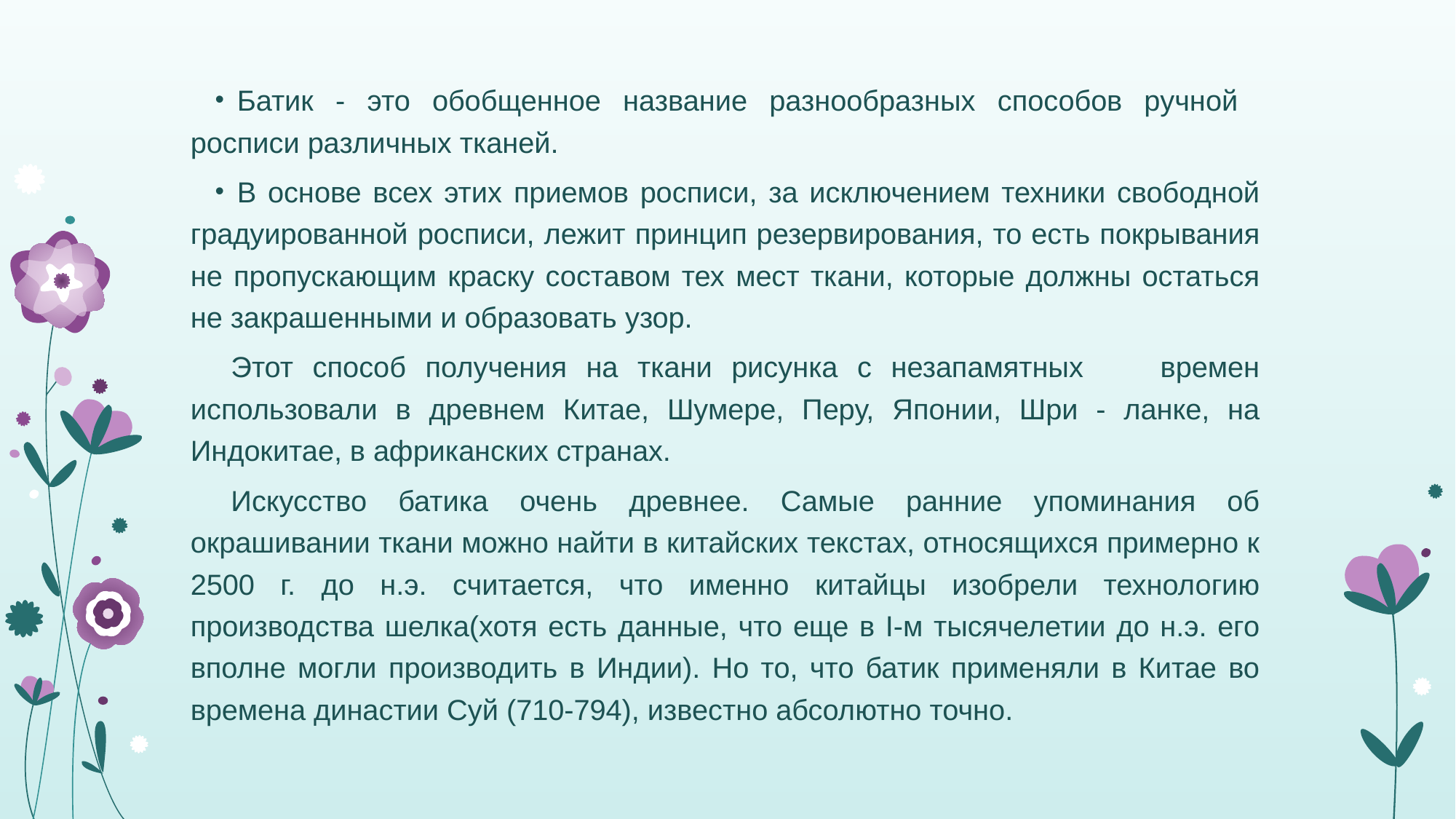

Батик - это обобщенное название разнообразных способов ручной  росписи различных тканей.
В основе всех этих приемов росписи, за исключением техники свободной градуированной росписи, лежит принцип резервирования, то есть покрывания не пропускающим краску составом тех мест ткани, которые должны остаться не закрашенными и образовать узор.
Этот способ получения на ткани рисунка с незапамятных    времен использовали в древнем Китае, Шумере, Перу, Японии, Шри - ланке, на Индокитае, в африканских странах.
Искусство батика очень древнее. Самые ранние упоминания об окрашивании ткани можно найти в китайских текстах, относящихся примерно к 2500 г. до н.э. считается, что именно китайцы изобрели технологию производства шелка(хотя есть данные, что еще в I-м тысячелетии до н.э. его вполне могли производить в Индии). Но то, что батик применяли в Китае во времена династии Суй (710-794), известно абсолютно точно.